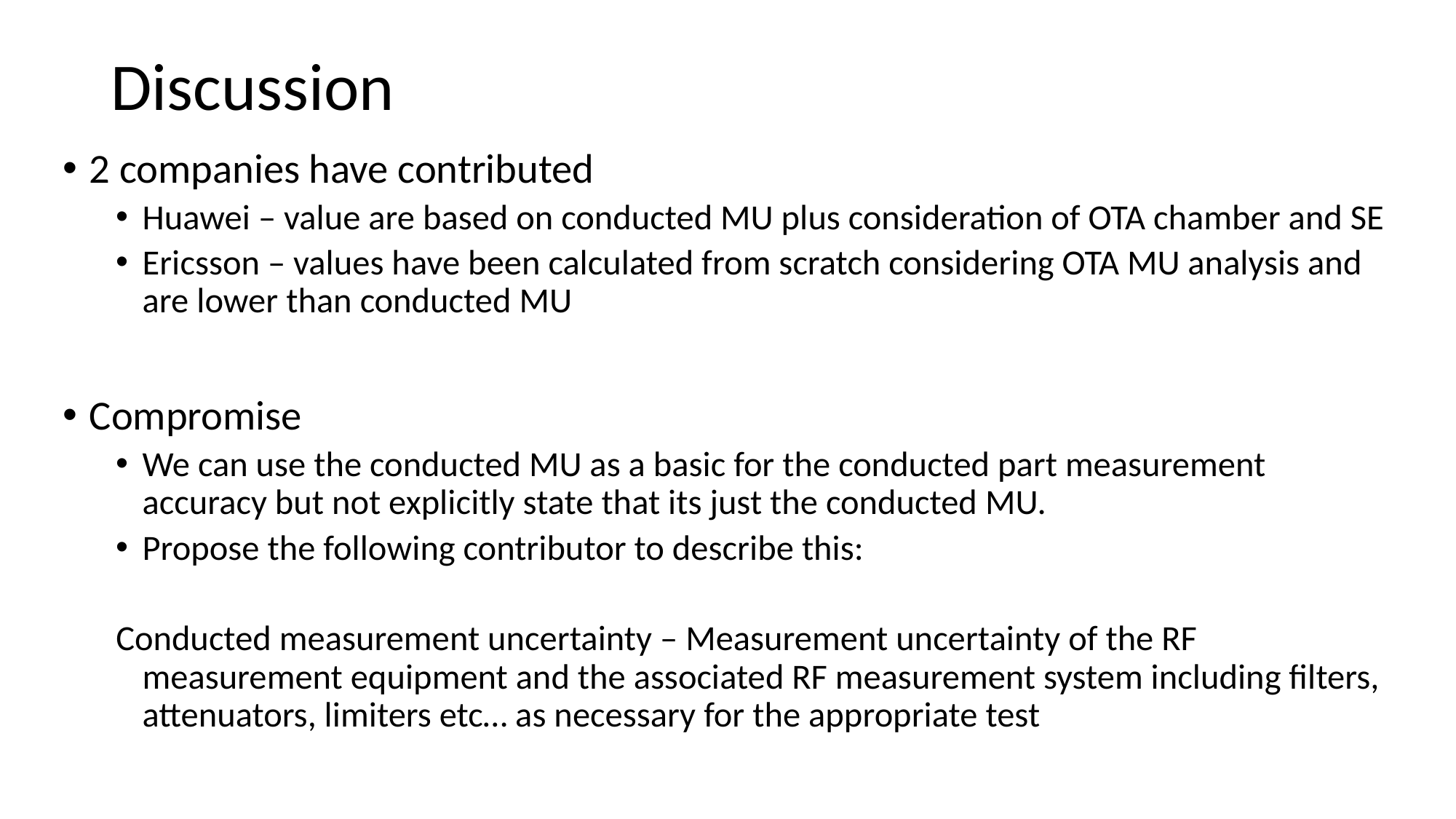

# Discussion
2 companies have contributed
Huawei – value are based on conducted MU plus consideration of OTA chamber and SE
Ericsson – values have been calculated from scratch considering OTA MU analysis and are lower than conducted MU

Compromise
We can use the conducted MU as a basic for the conducted part measurement accuracy but not explicitly state that its just the conducted MU.
Propose the following contributor to describe this:

Conducted measurement uncertainty – Measurement uncertainty of the RF measurement equipment and the associated RF measurement system including filters, attenuators, limiters etc… as necessary for the appropriate test